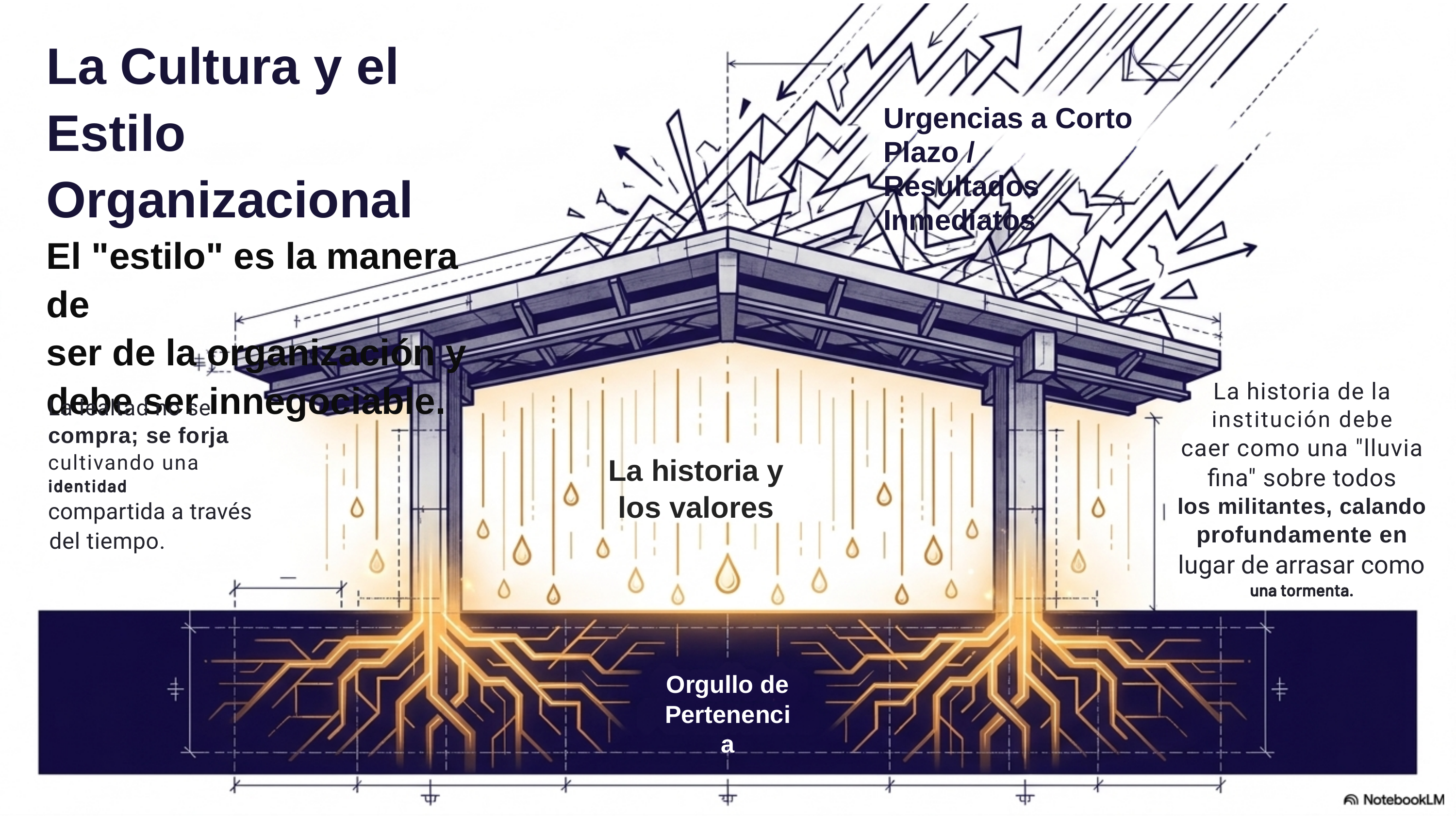

La Cultura y el Estilo
Organizacional
El "estilo" es la manera de
ser de la organización y debe ser innegociable.
Urgencias a Corto Plazo /
Resultados Inmediatos
La historia de la
institución debe
caer como una "lluvia
fina" sobre todos
los militantes, calando
profundamente en
lugar de arrasar como
una tormenta.
La lealtad no se
compra; se forja
cultivando una
identidad
compartida a través
La historia y
los valores
del tiempo.
Orgullo de
Pertenencia